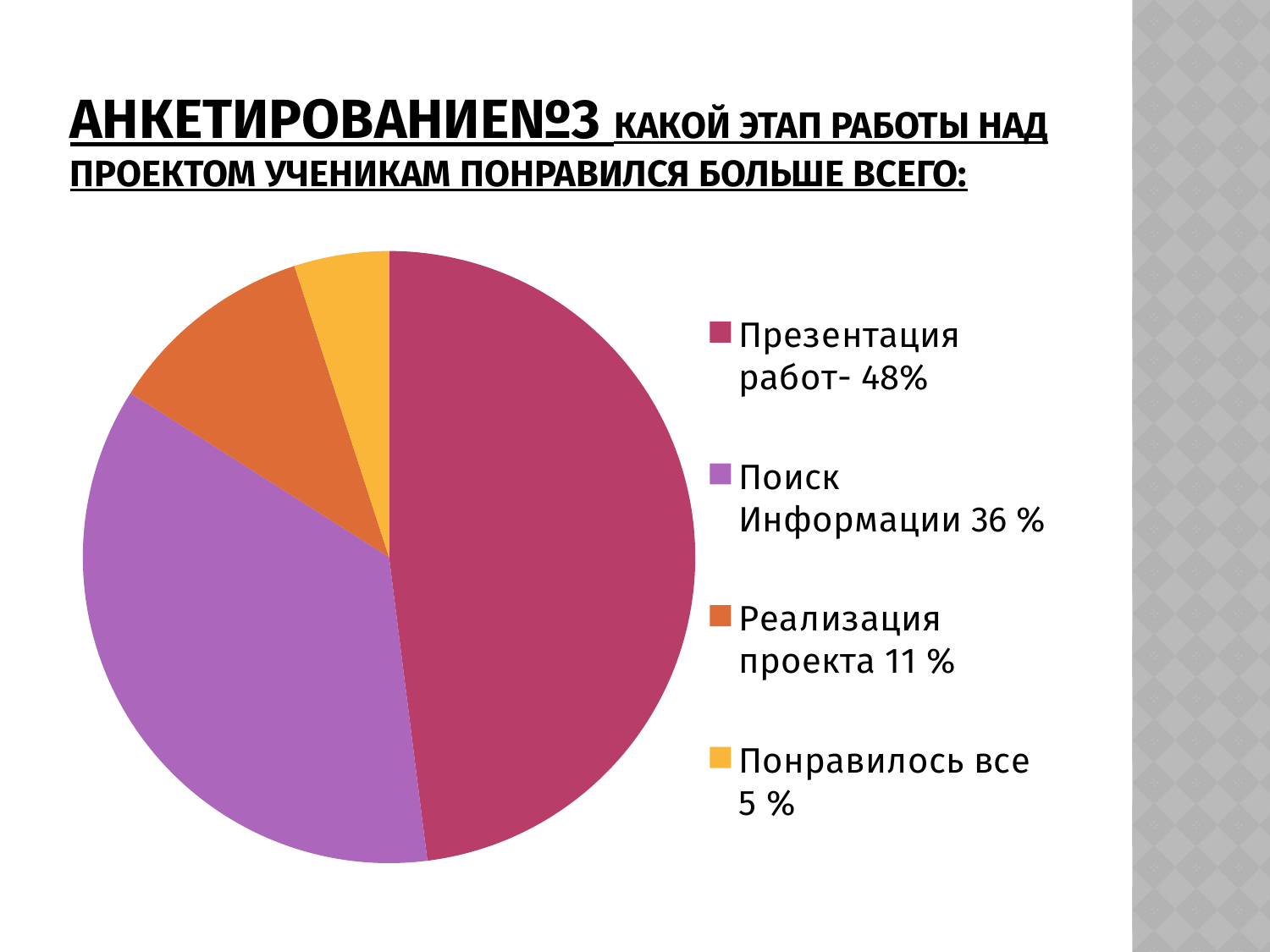

# Анкетирование№3 какой этап работы над проектом ученикам понравился больше всего:

### Chart

| Category |  |
|---|---|
| Презентация работ- 48% | 48.0 |
| Поиск Информации 36 % | 36.0 |
| Реализация проекта 11 % | 11.0 |
| Понравилось все  5 % | 5.0 |